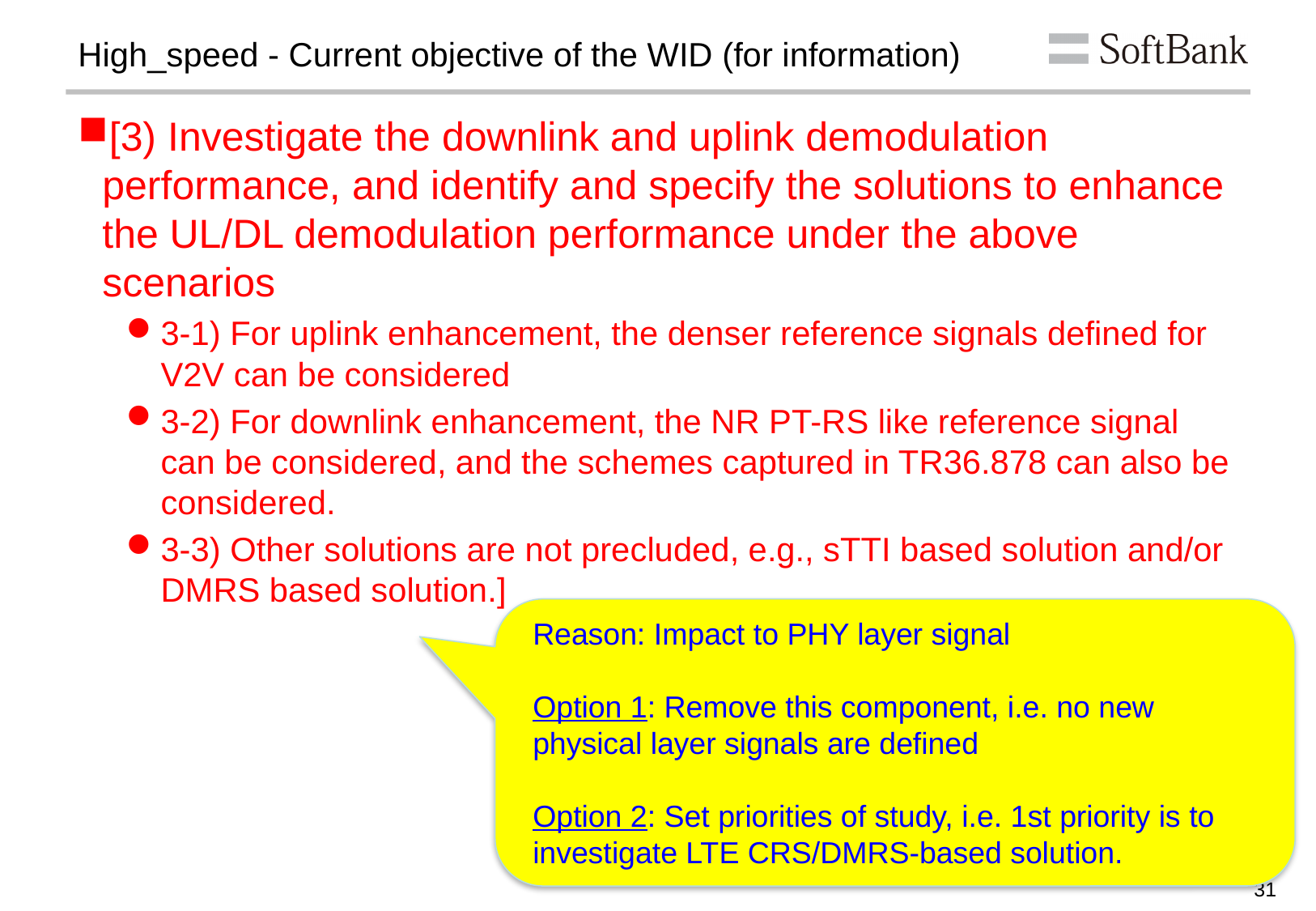

# High_speed - Current objective of the WID (for information)
[3) Investigate the downlink and uplink demodulation performance, and identify and specify the solutions to enhance the UL/DL demodulation performance under the above scenarios
3-1) For uplink enhancement, the denser reference signals defined for V2V can be considered
3-2) For downlink enhancement, the NR PT-RS like reference signal can be considered, and the schemes captured in TR36.878 can also be considered.
3-3) Other solutions are not precluded, e.g., sTTI based solution and/or DMRS based solution.]

Reason: Impact to PHY layer signal

Option 1: Remove this component, i.e. no new physical layer signals are defined

Option 2: Set priorities of study, i.e. 1st priority is to investigate LTE CRS/DMRS-based solution.